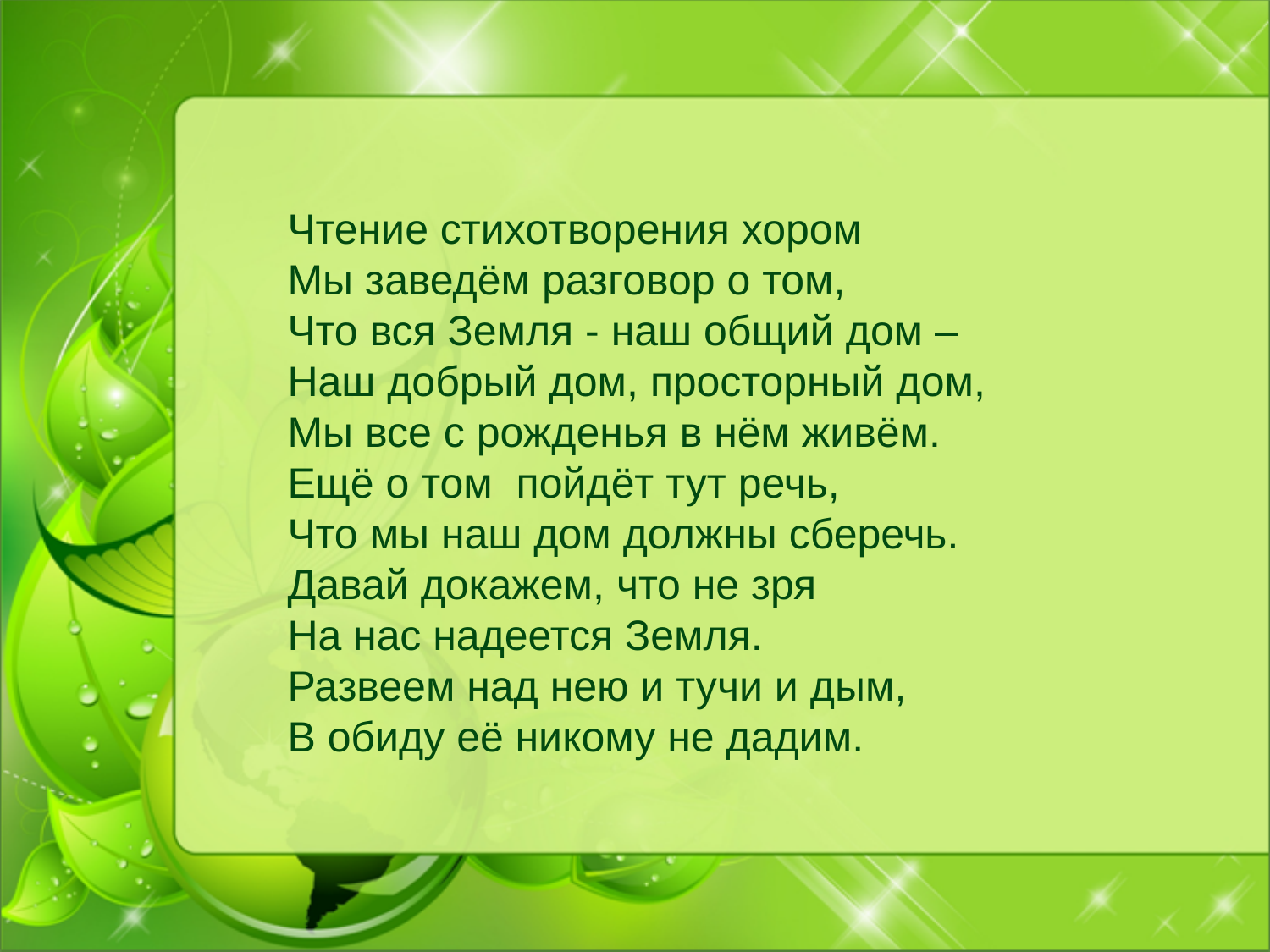

Чтение стихотворения хором
Мы заведём разговор о том,
Что вся Земля - наш общий дом –
Наш добрый дом, просторный дом,
Мы все с рожденья в нём живём.
Ещё о том  пойдёт тут речь,
Что мы наш дом должны сберечь.
Давай докажем, что не зря
На нас надеется Земля.
Развеем над нею и тучи и дым,
В обиду её никому не дадим.